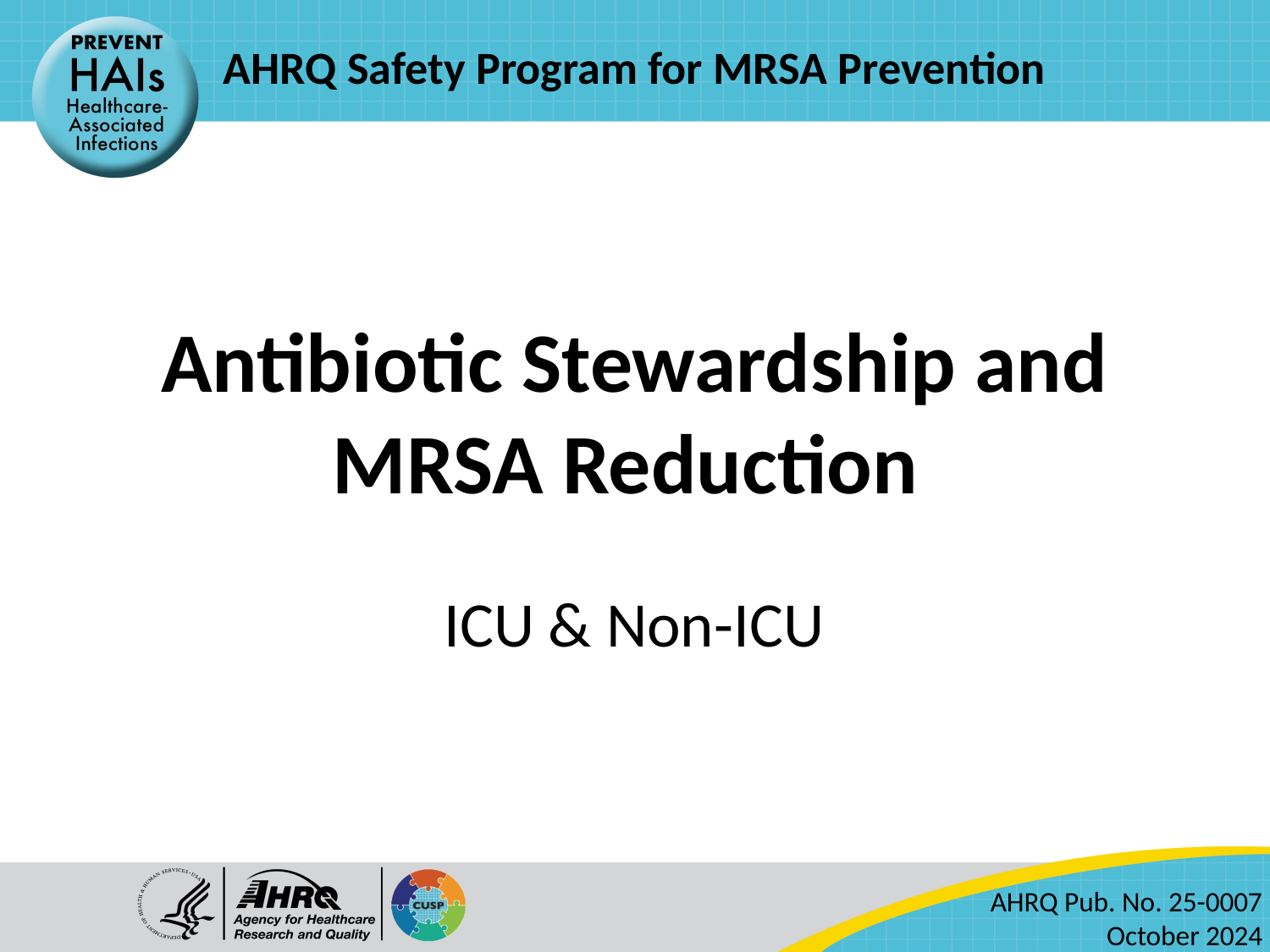

# AHRQ Safety Program for MRSA Prevention
Antibiotic Stewardship and MRSA Reduction
ICU & Non-ICU
AHRQ Pub. No. 25-0007
October 2024